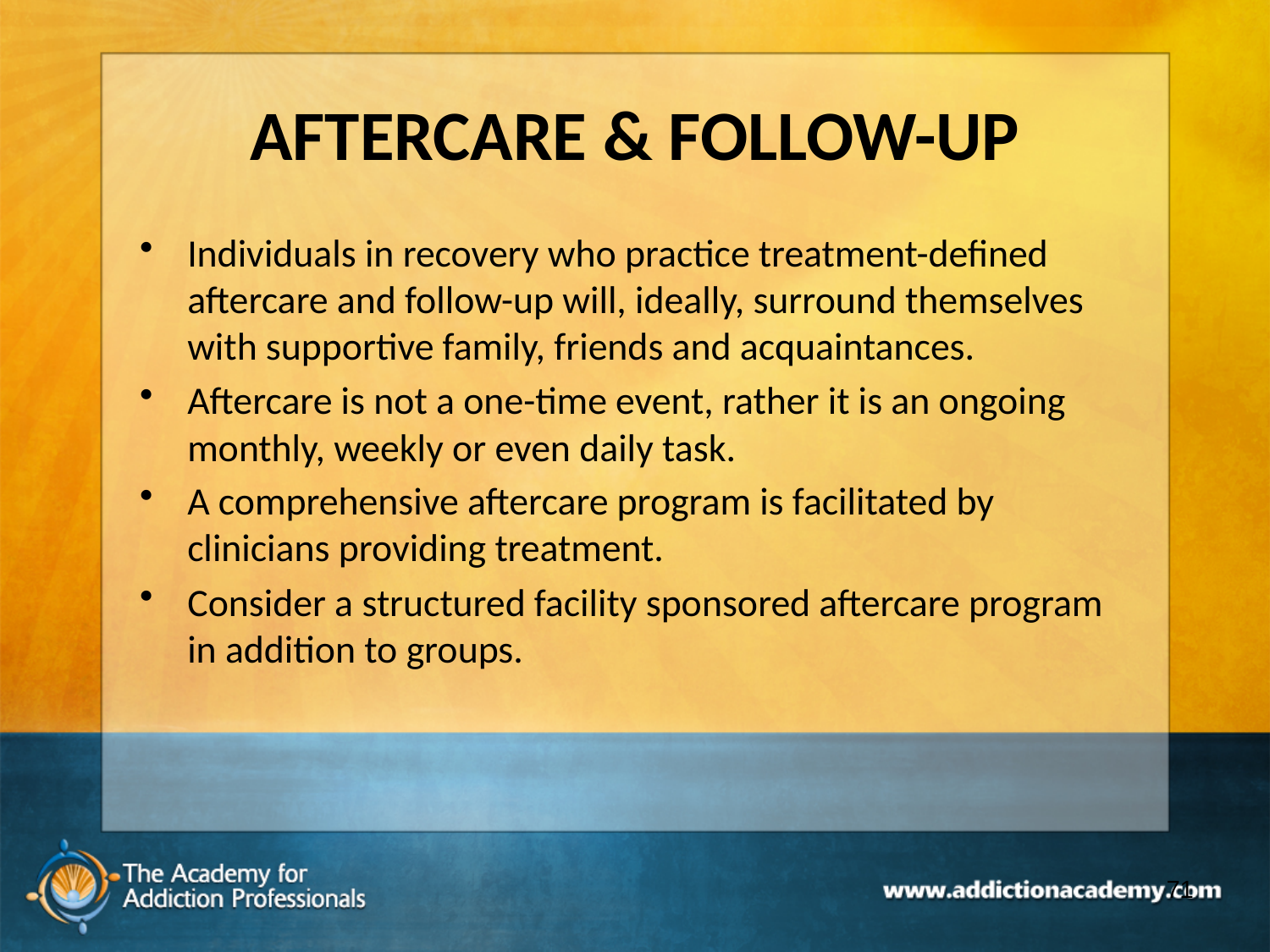

# AFTERCARE & FOLLOW-UP
Individuals in recovery who practice treatment-defined aftercare and follow-up will, ideally, surround themselves with supportive family, friends and acquaintances.
Aftercare is not a one-time event, rather it is an ongoing monthly, weekly or even daily task.
A comprehensive aftercare program is facilitated by clinicians providing treatment.
Consider a structured facility sponsored aftercare program in addition to groups.

71